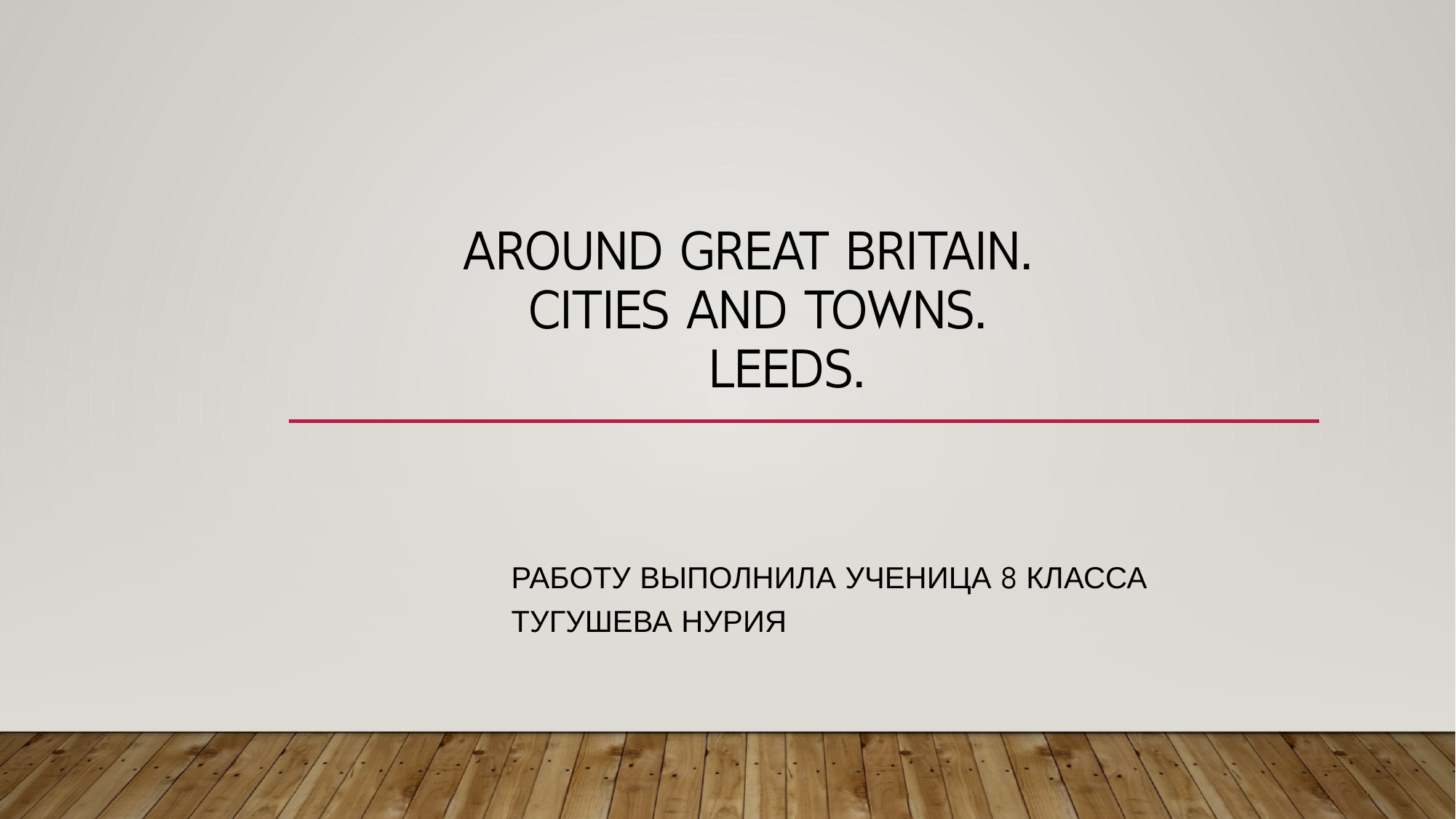

# Around great Britain. Cities and towns. Leeds.
Работу выполнила ученица 8 класса   Тугушева Нурия